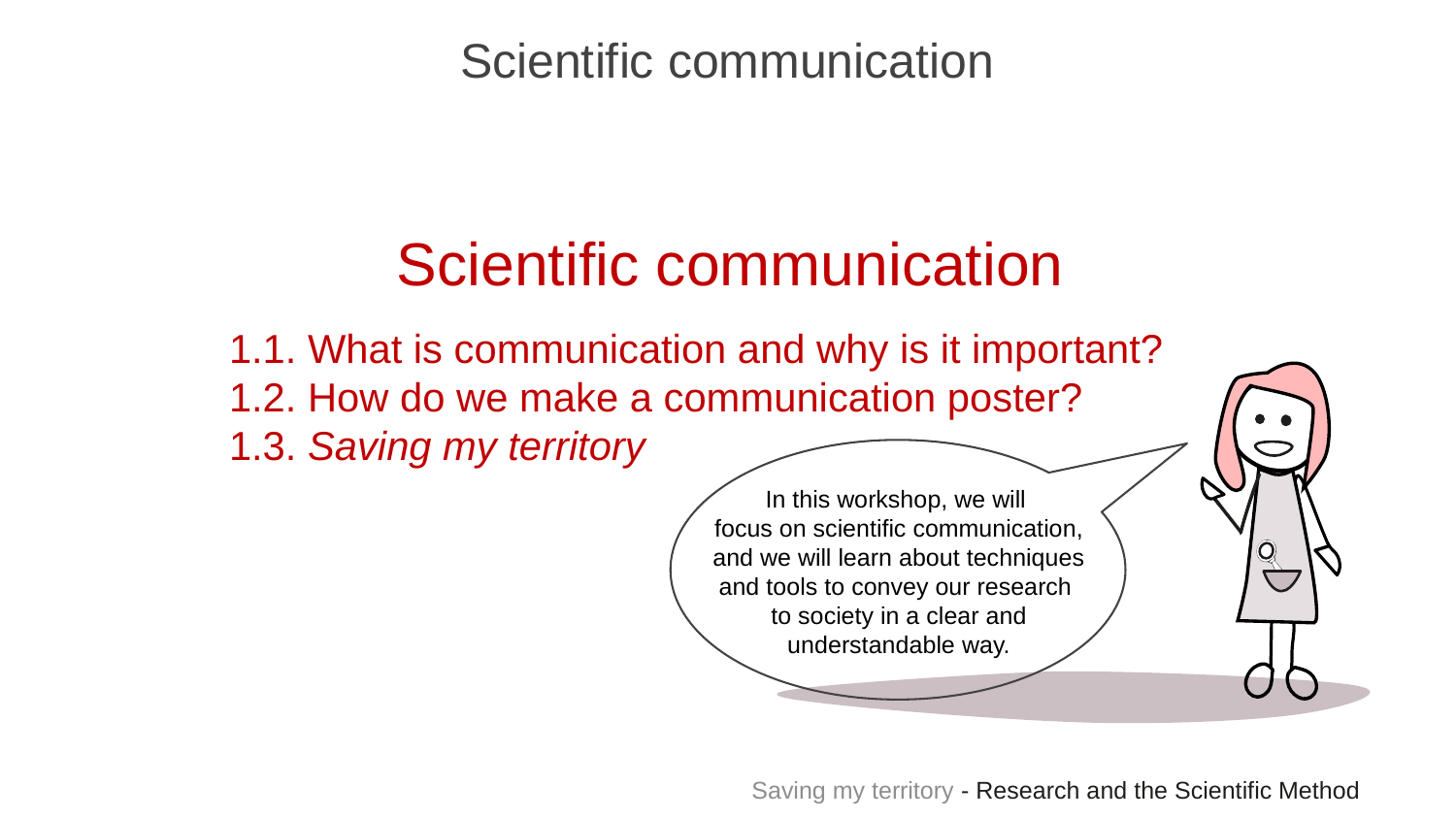

Scientific communication

Scientific communication
1.1. What is communication and why is it important?
1.2. How do we make a communication poster?
1.3. Saving my territory

In this workshop, we will
focus on scientific communication, and we will learn about techniques and tools to convey our research
to society in a clear and understandable way.

Saving my territory - Research and the Scientific Method